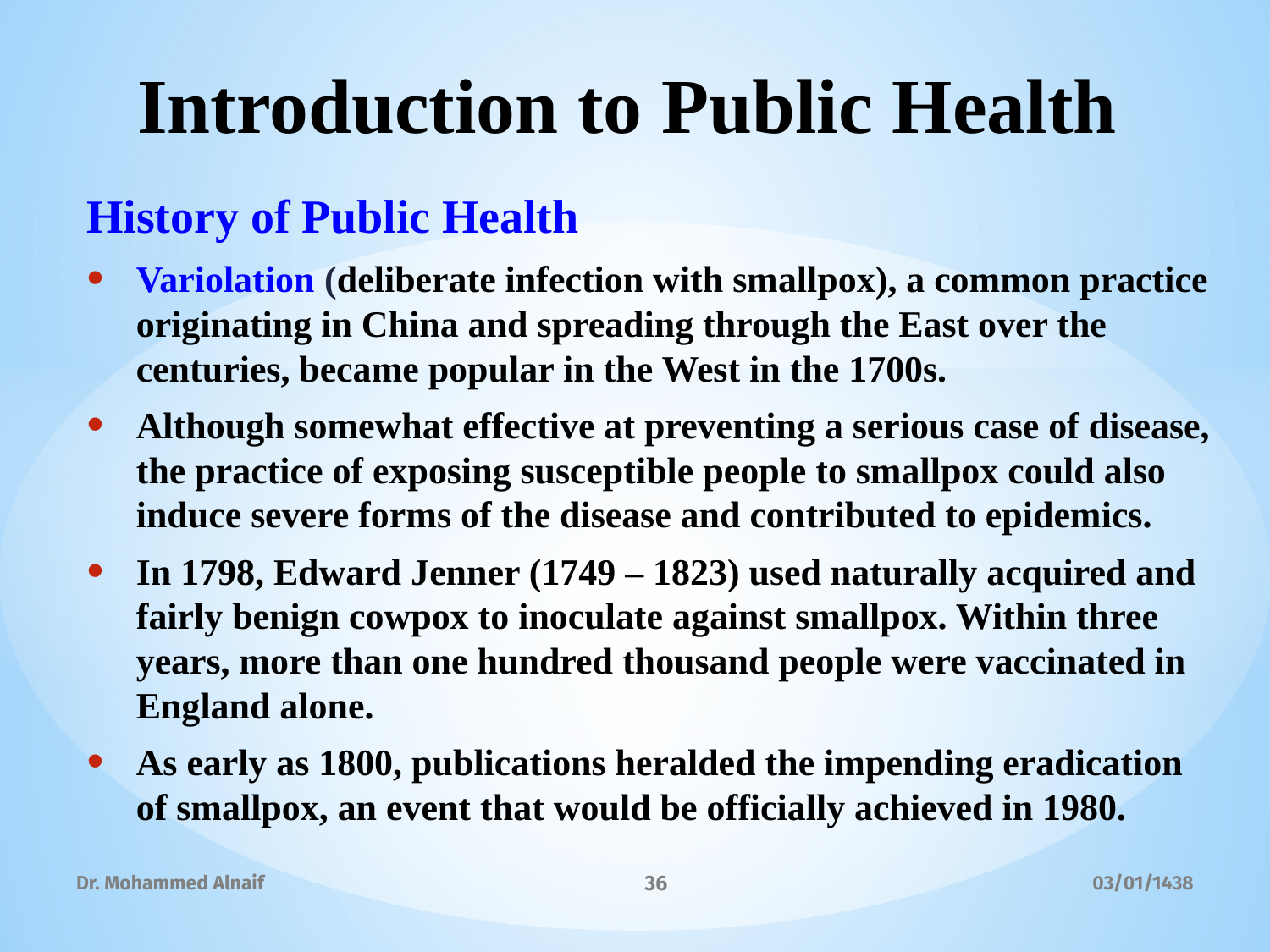

# Introduction to Public Health
History of Public Health
Variolation (deliberate infection with smallpox), a common practice originating in China and spreading through the East over the centuries, became popular in the West in the 1700s.
Although somewhat effective at preventing a serious case of disease, the practice of exposing susceptible people to smallpox could also induce severe forms of the disease and contributed to epidemics.
In 1798, Edward Jenner (1749 – 1823) used naturally acquired and fairly benign cowpox to inoculate against smallpox. Within three years, more than one hundred thousand people were vaccinated in England alone.
As early as 1800, publications heralded the impending eradication of smallpox, an event that would be officially achieved in 1980.
Dr. Mohammed Alnaif
36
03/01/1438